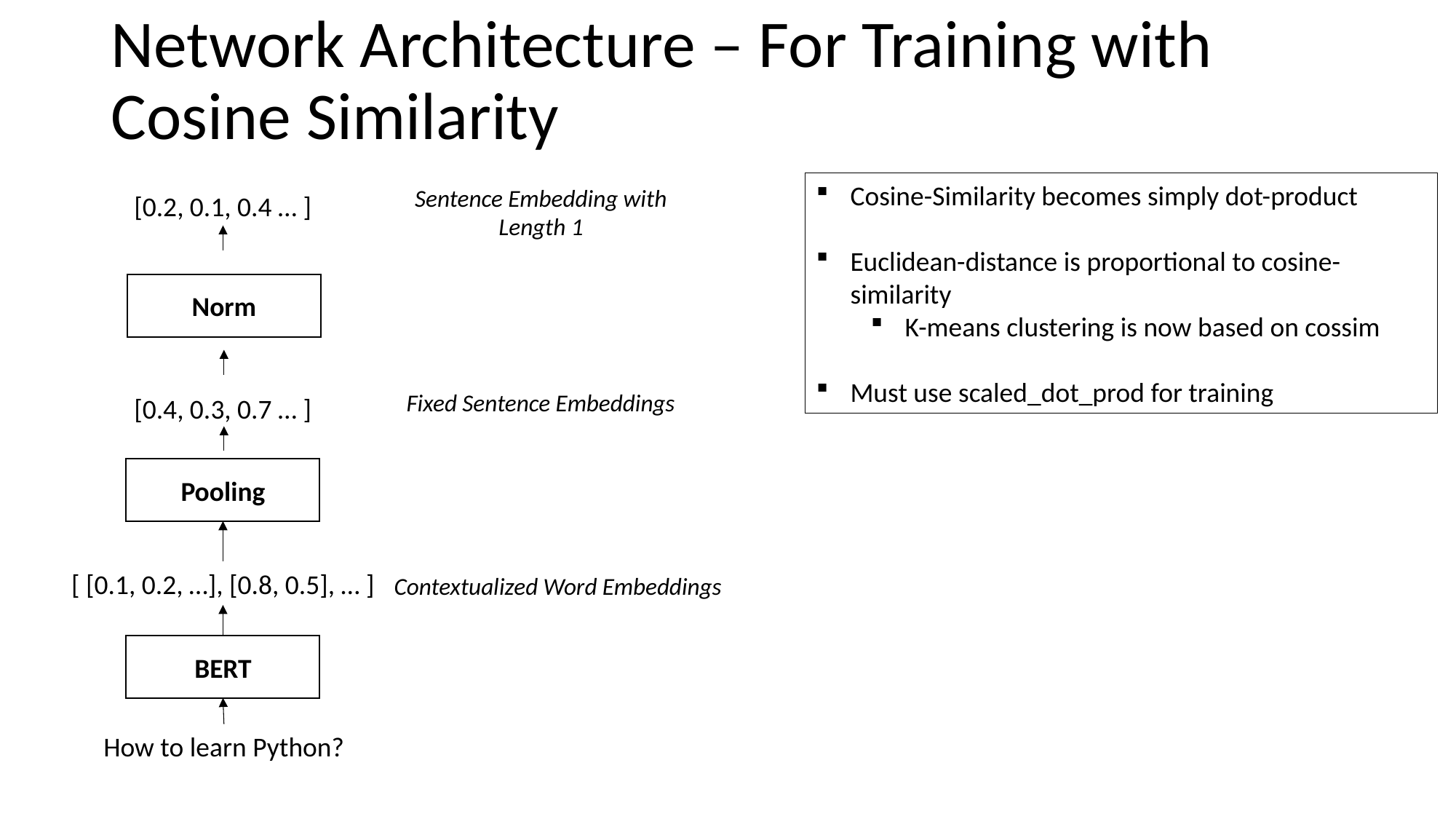

# Network Architecture – For Training with Cosine Similarity
Cosine-Similarity becomes simply dot-product

Euclidean-distance is proportional to cosine-similarity
K-means clustering is now based on cossim

Must use scaled_dot_prod for training
Sentence Embedding with
Length 1
[0.2, 0.1, 0.4 … ]
Norm
Fixed Sentence Embeddings
[0.4, 0.3, 0.7 … ]
Pooling
[ [0.1, 0.2, …], [0.8, 0.5], … ]
Contextualized Word Embeddings
BERT
How to learn Python?